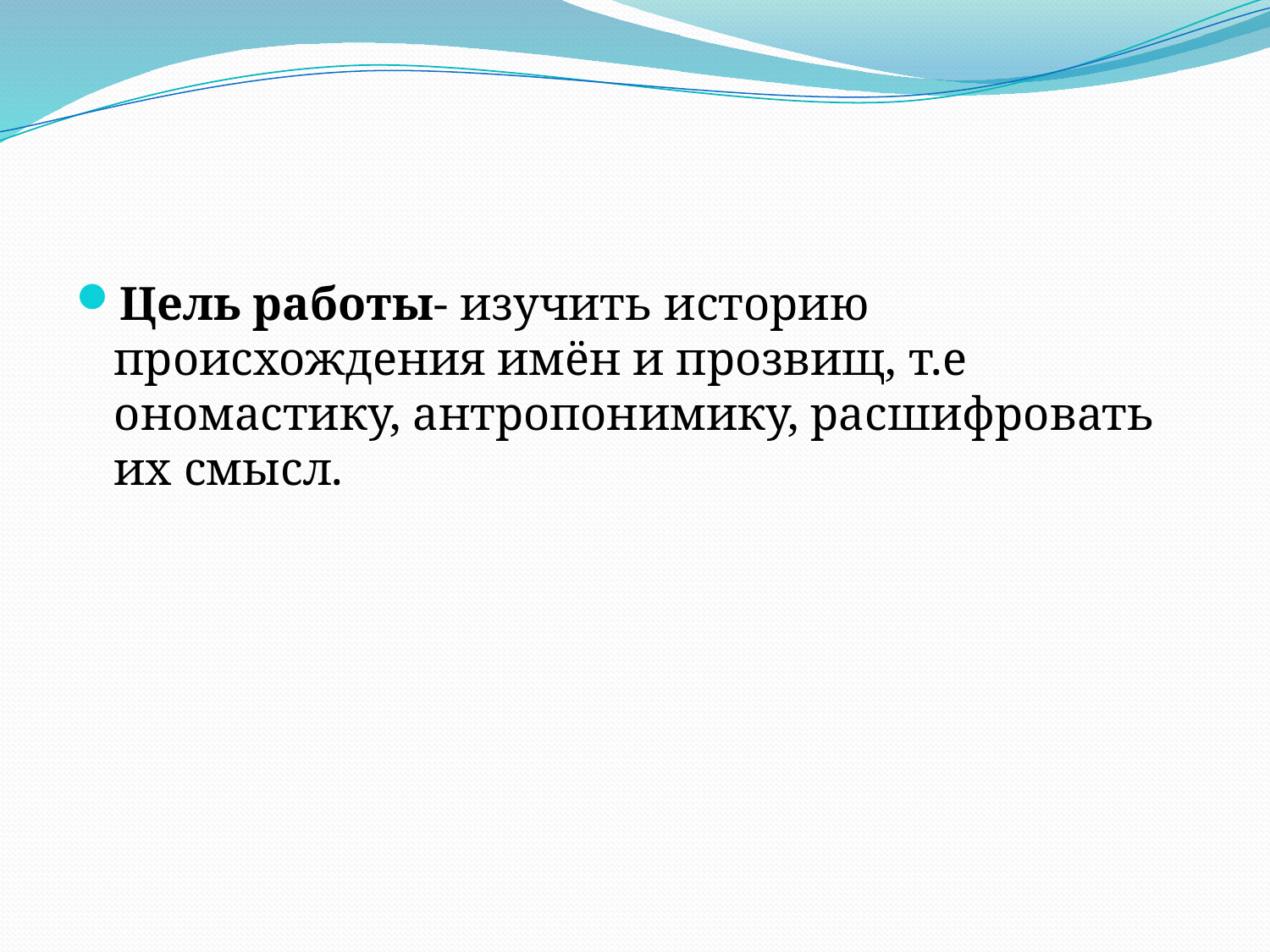

#
Цель работы- изучить историю происхождения имён и прозвищ, т.е ономастику, антропонимику, расшифровать их смысл.